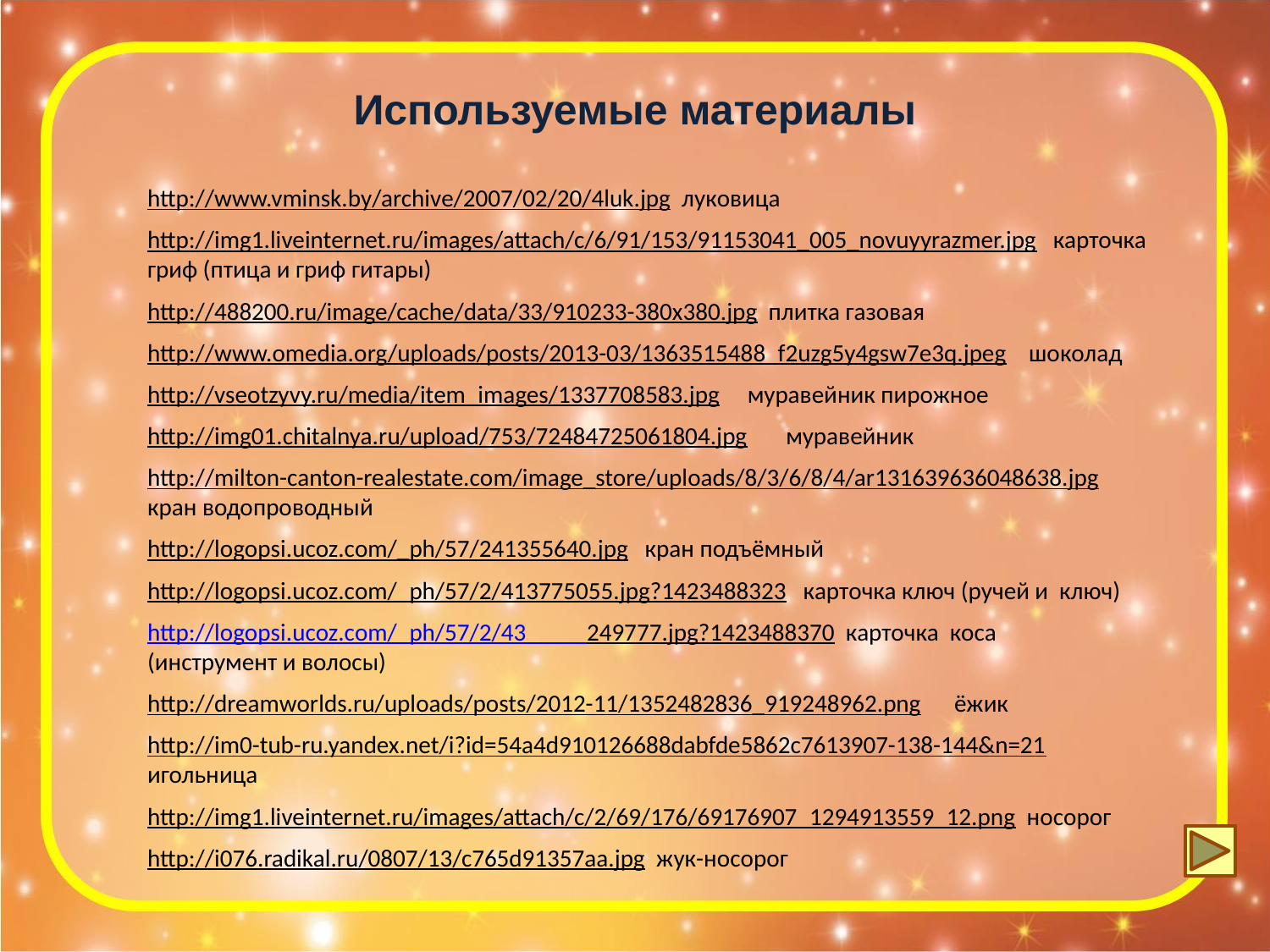

Используемые материалы
http://www.vminsk.by/archive/2007/02/20/4luk.jpg  луковица
http://img1.liveinternet.ru/images/attach/c/6/91/153/91153041_005_novuyyrazmer.jpg   карточка гриф (птица и гриф гитары)
http://488200.ru/image/cache/data/33/910233-380x380.jpg  плитка газовая
http://www.omedia.org/uploads/posts/2013-03/1363515488_f2uzg5y4gsw7e3q.jpeg    шоколад
http://vseotzyvy.ru/media/item_images/1337708583.jpg     муравейник пирожное
http://img01.chitalnya.ru/upload/753/72484725061804.jpg       муравейник
http://milton-canton-realestate.com/image_store/uploads/8/3/6/8/4/ar131639636048638.jpg   кран водопроводный
http://logopsi.ucoz.com/_ph/57/241355640.jpg   кран подъёмный
http://logopsi.ucoz.com/_ph/57/2/413775055.jpg?1423488323   карточка ключ (ручей и  ключ)
http://logopsi.ucoz.com/_ph/57/2/43           249777.jpg?1423488370  карточка  коса (инструмент и волосы)
http://dreamworlds.ru/uploads/posts/2012-11/1352482836_919248962.png      ёжик
http://im0-tub-ru.yandex.net/i?id=54a4d910126688dabfde5862c7613907-138-144&n=21    игольница
http://img1.liveinternet.ru/images/attach/c/2/69/176/69176907_1294913559_12.png  носорог

http://i076.radikal.ru/0807/13/c765d91357aa.jpg  жук-носорог